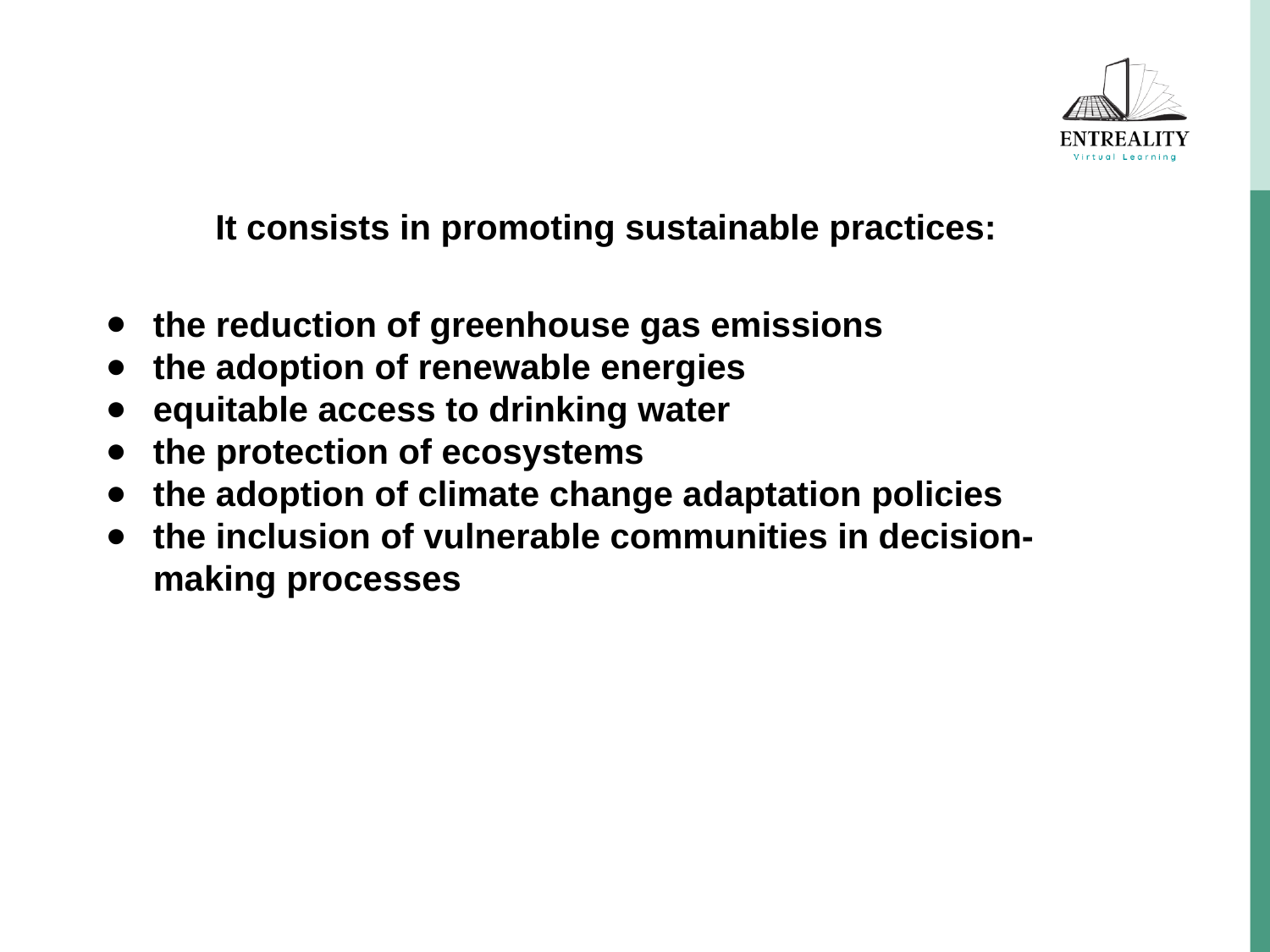

It consists in promoting sustainable practices:

the reduction of greenhouse gas emissions
the adoption of renewable energies
equitable access to drinking water
the protection of ecosystems
the adoption of climate change adaptation policies
the inclusion of vulnerable communities in decision-making processes